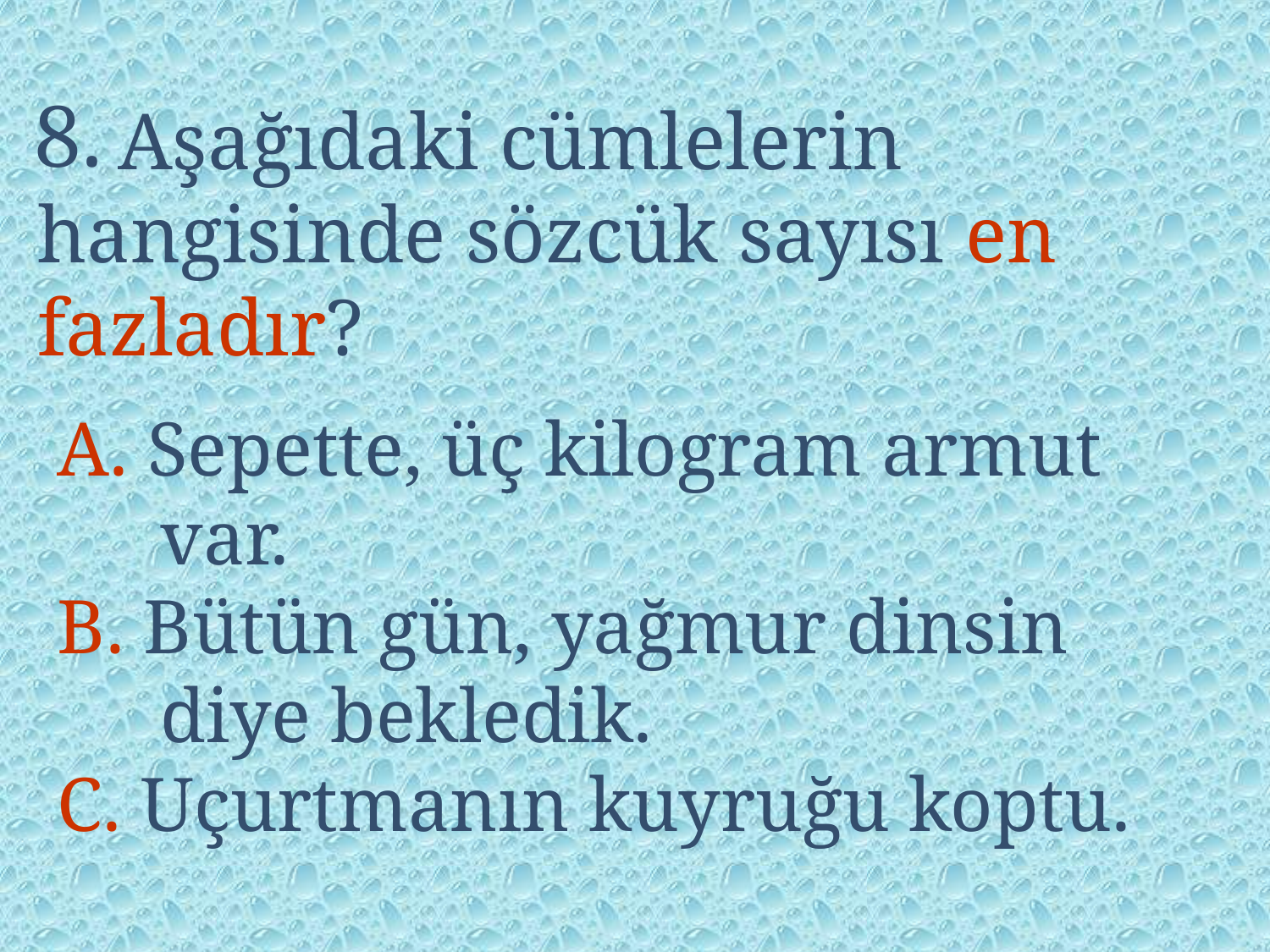

8.
    Aşağıdaki cümlelerin hangisinde sözcük sayısı en fazladır?
A. Sepette, üç kilogram armut var.
B. Bütün gün, yağmur dinsin diye bekledik.
C. Uçurtmanın kuyruğu koptu.